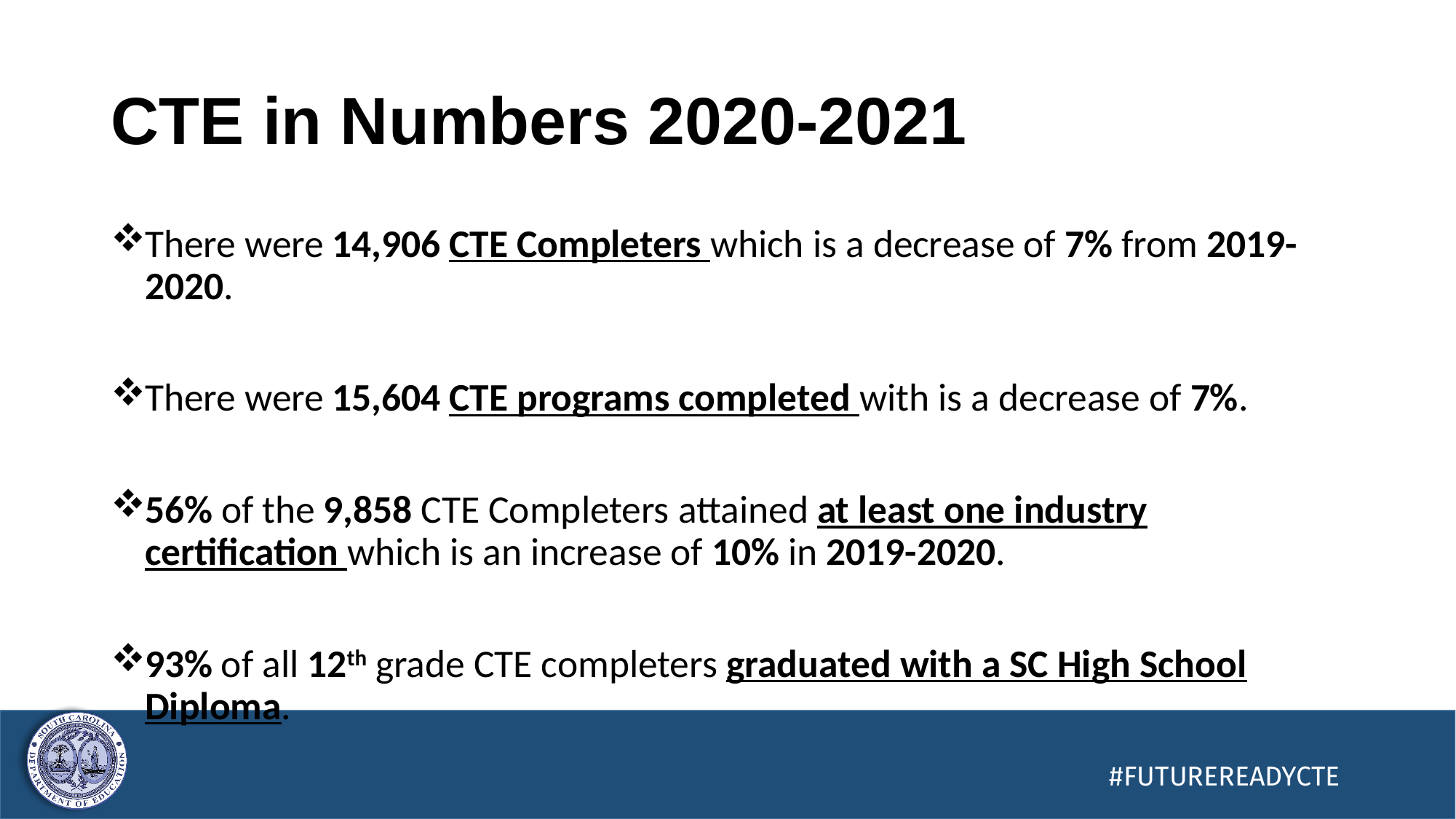

# CTE in Numbers 2020-2021
There were 14,906 CTE Completers which is a decrease of 7% from 2019-2020.

There were 15,604 CTE programs completed with is a decrease of 7%.

56% of the 9,858 CTE Completers attained at least one industry certification which is an increase of 10% in 2019-2020.

93% of all 12th grade CTE completers graduated with a SC High School Diploma.